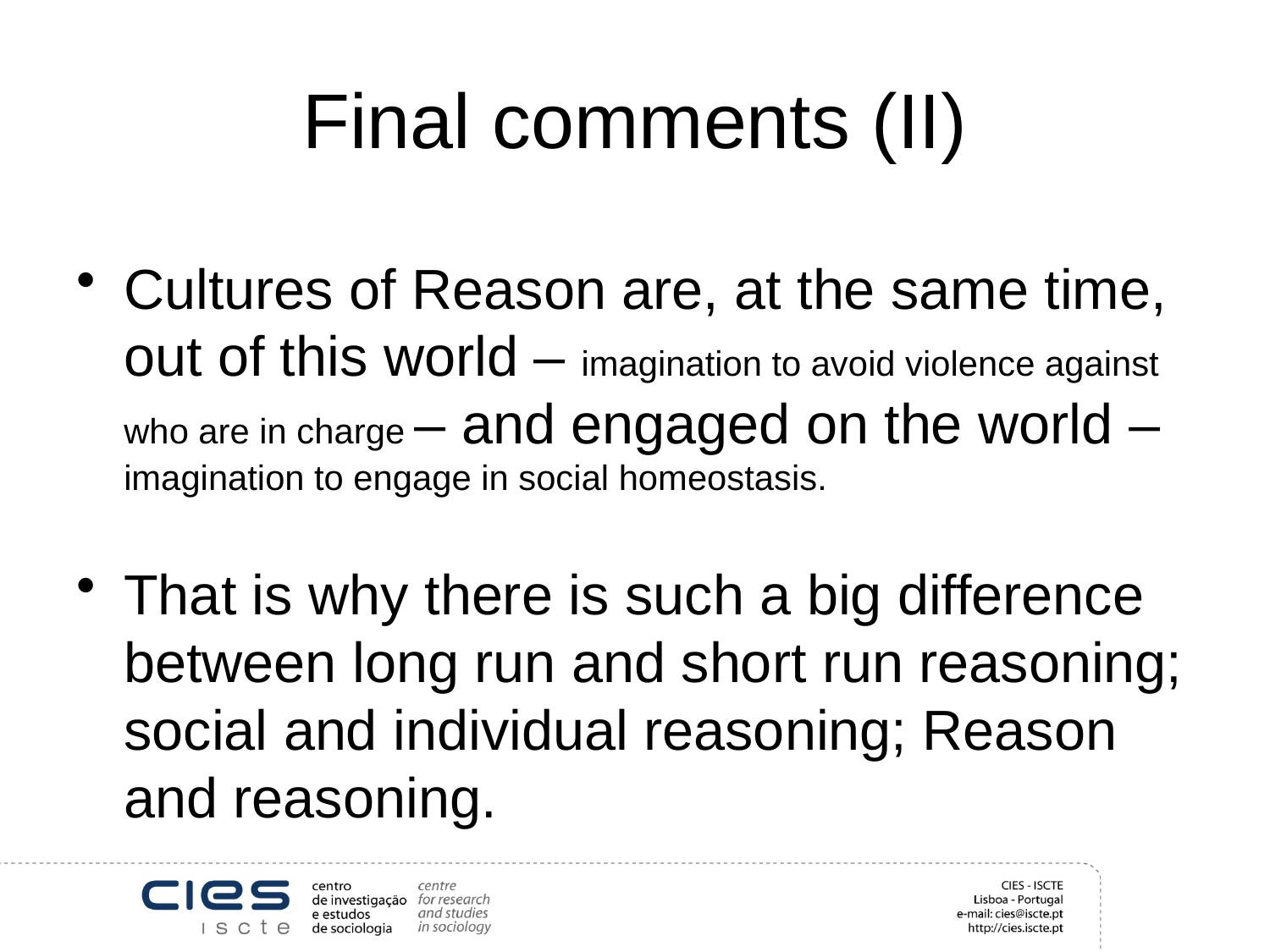

# Final comments (II)
Cultures of Reason are, at the same time, out of this world – imagination to avoid violence against who are in charge – and engaged on the world – imagination to engage in social homeostasis.

That is why there is such a big difference between long run and short run reasoning; social and individual reasoning; Reason and reasoning.